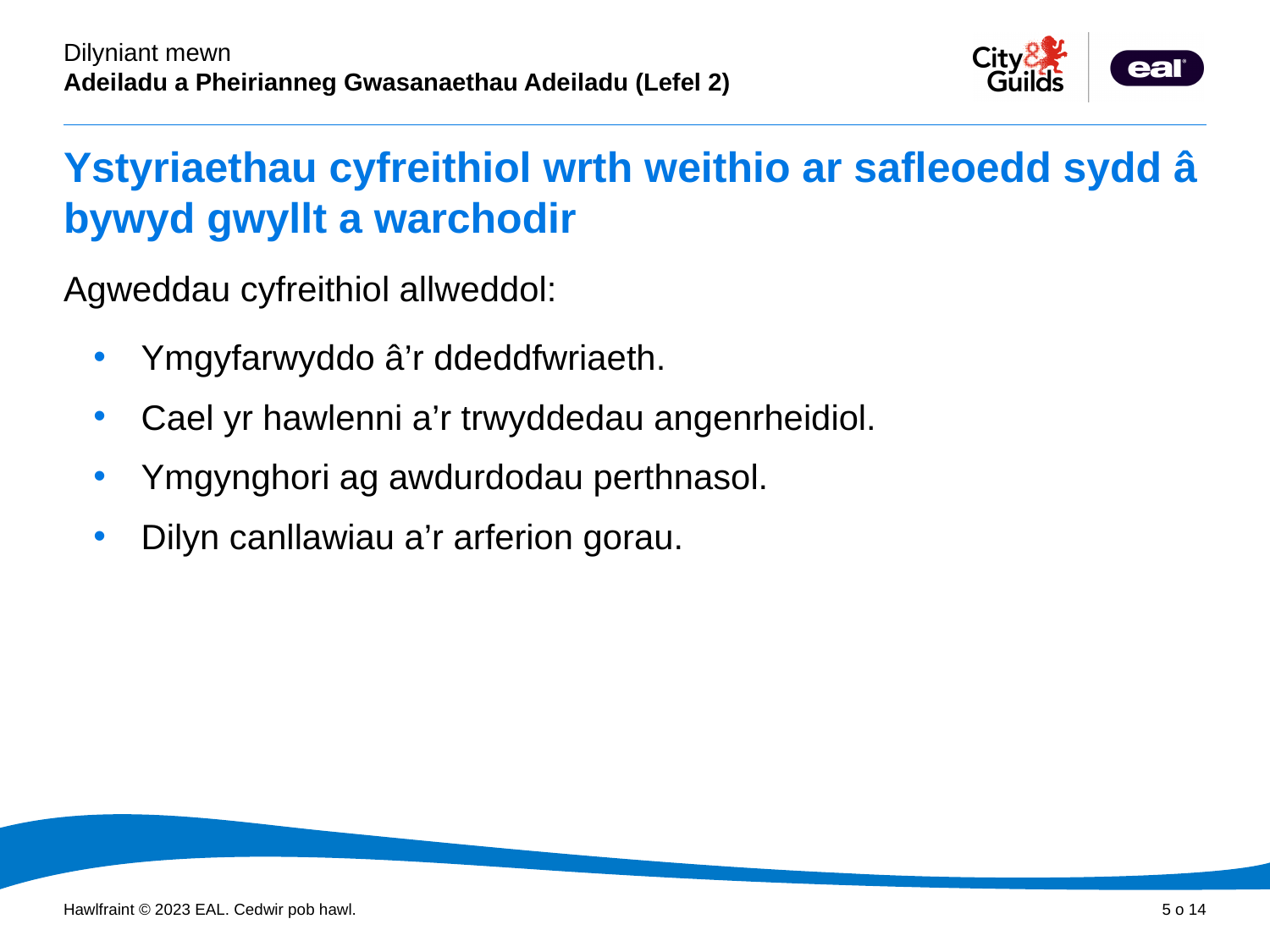

# Ystyriaethau cyfreithiol wrth weithio ar safleoedd sydd â bywyd gwyllt a warchodir
Agweddau cyfreithiol allweddol:
Ymgyfarwyddo â’r ddeddfwriaeth.
Cael yr hawlenni a’r trwyddedau angenrheidiol.
Ymgynghori ag awdurdodau perthnasol.
Dilyn canllawiau a’r arferion gorau.